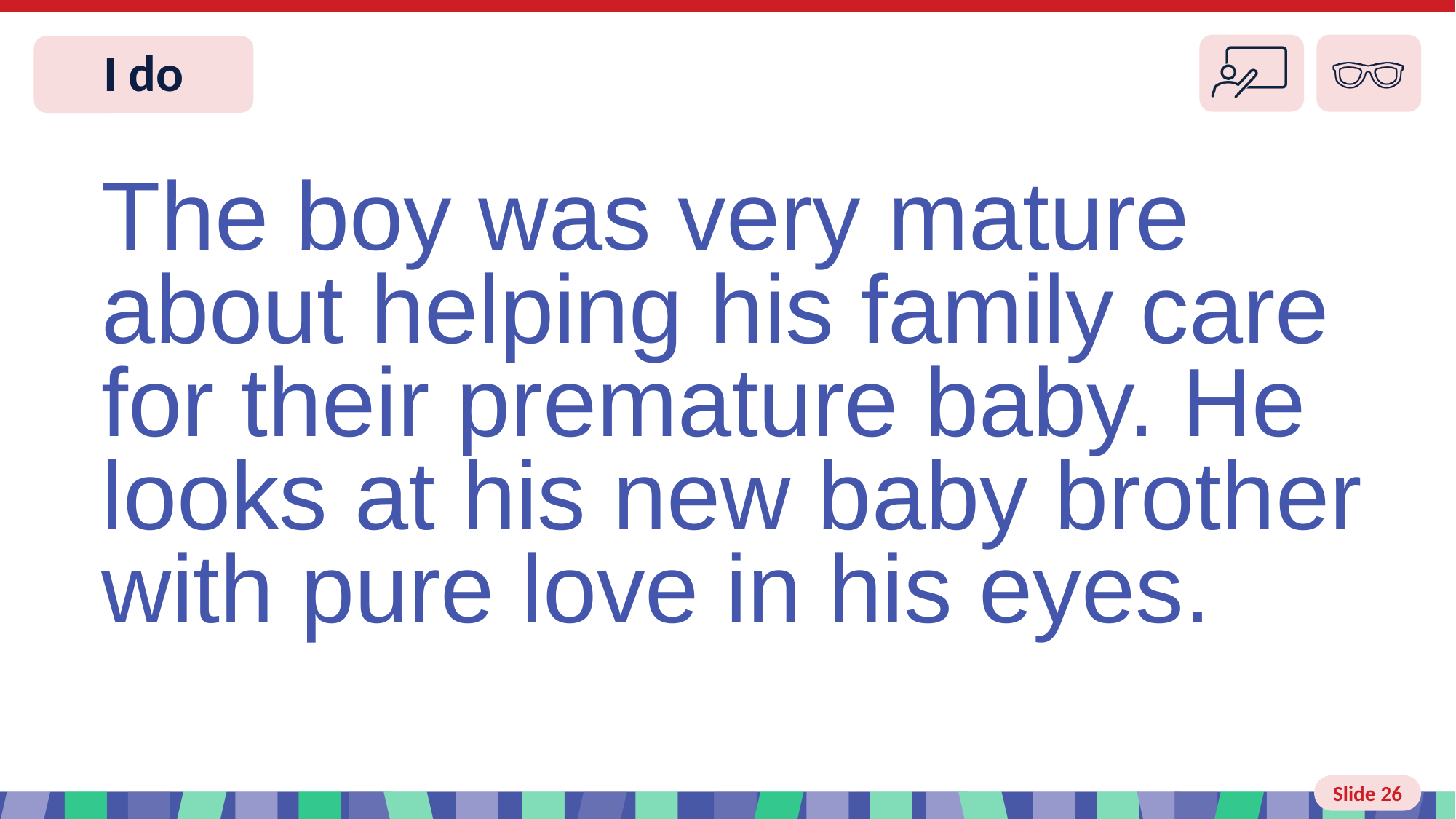

Slide 26 I do
The boy was very mature about helping his family care for their premature baby. He looks at his new baby brother with pure love in his eyes.